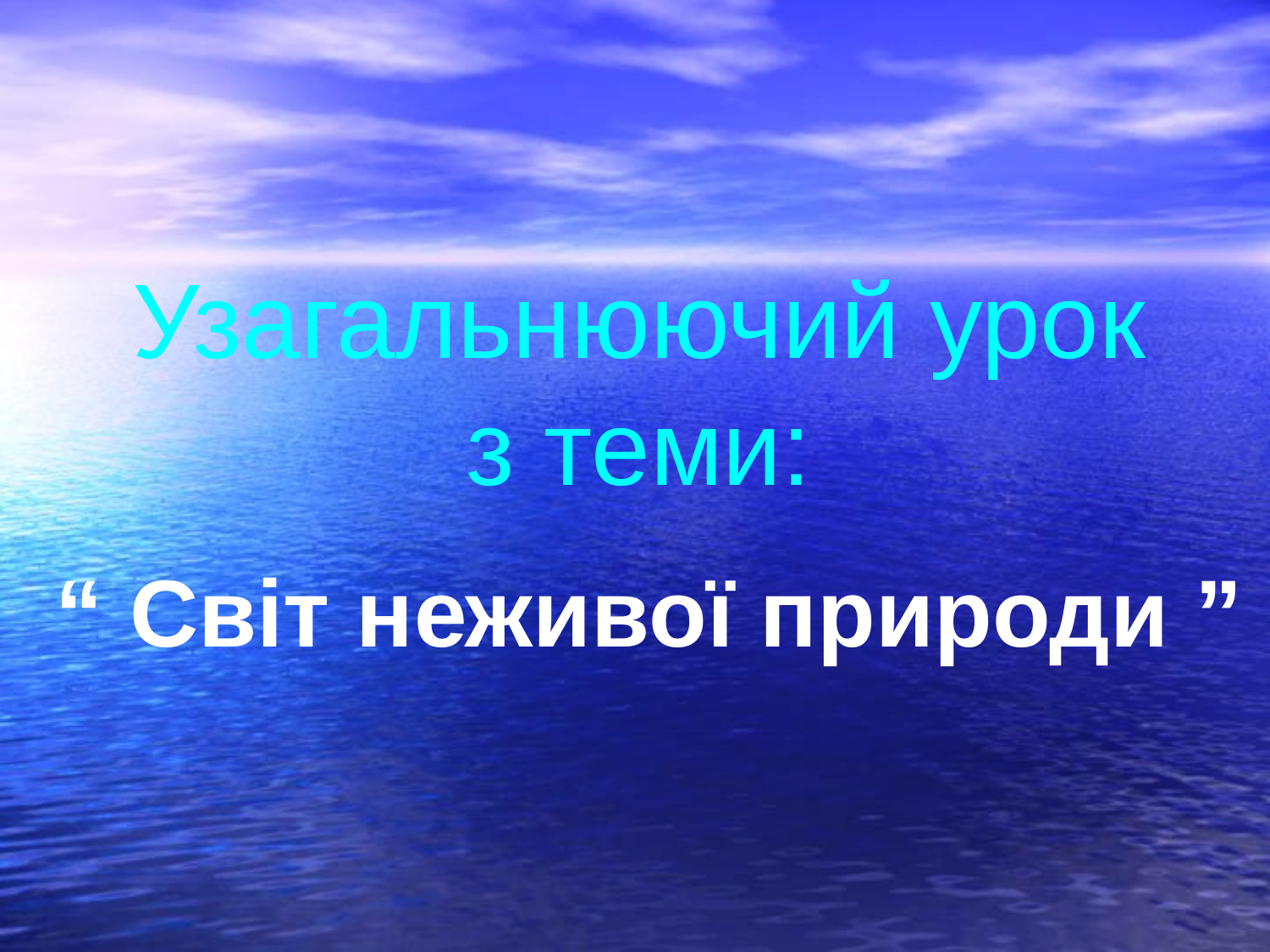

# Узагальнюючий урок з теми:
“ Світ неживої природи ”